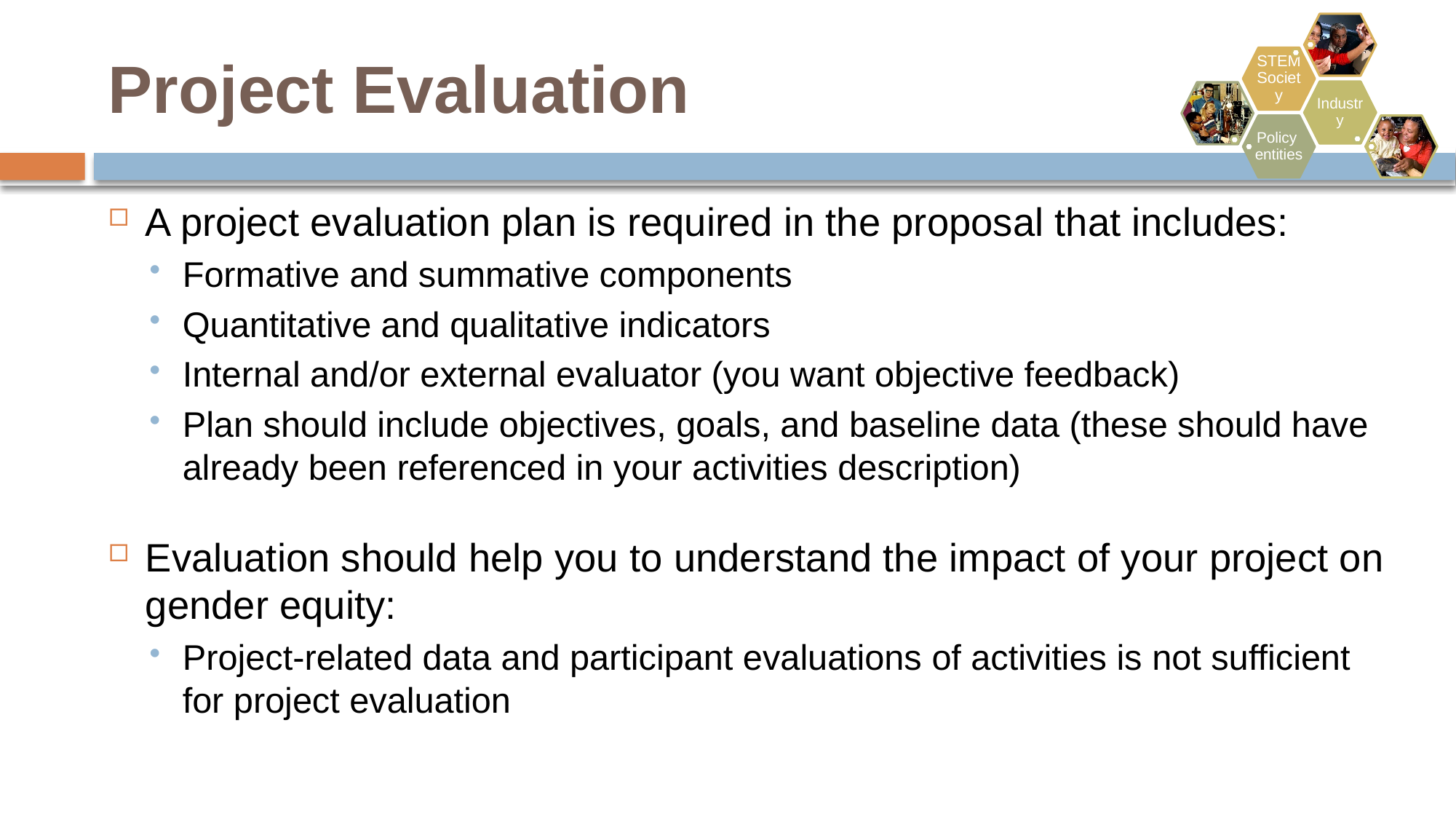

Policy  entities
Industry
STEM Society
# Project Evaluation
A project evaluation plan is required in the proposal that includes:
Formative and summative components
Quantitative and qualitative indicators
Internal and/or external evaluator (you want objective feedback)
Plan should include objectives, goals, and baseline data (these should have already been referenced in your activities description)

Evaluation should help you to understand the impact of your project on gender equity:
Project-related data and participant evaluations of activities is not sufficient for project evaluation